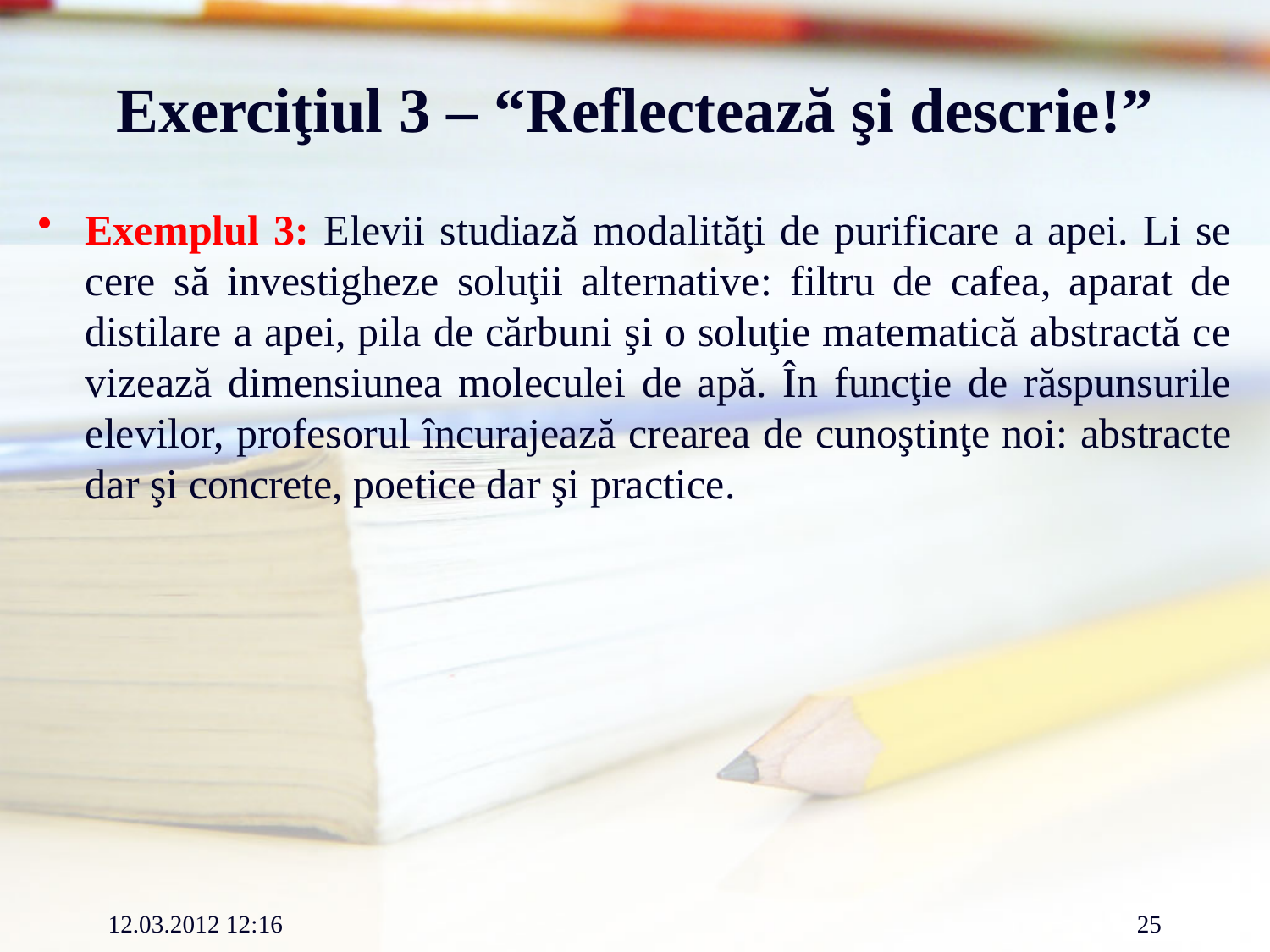

# Exerciţiul 3 – “Reflectează şi descrie!”
Exemplul 3: Elevii studiază modalităţi de purificare a apei. Li se cere să investigheze soluţii alternative: filtru de cafea, aparat de distilare a apei, pila de cărbuni şi o soluţie matematică abstractă ce vizează dimensiunea moleculei de apă. În funcţie de răspunsurile elevilor, profesorul încurajează crearea de cunoştinţe noi: abstracte dar şi concrete, poetice dar şi practice.
12.03.2012 12:16
25